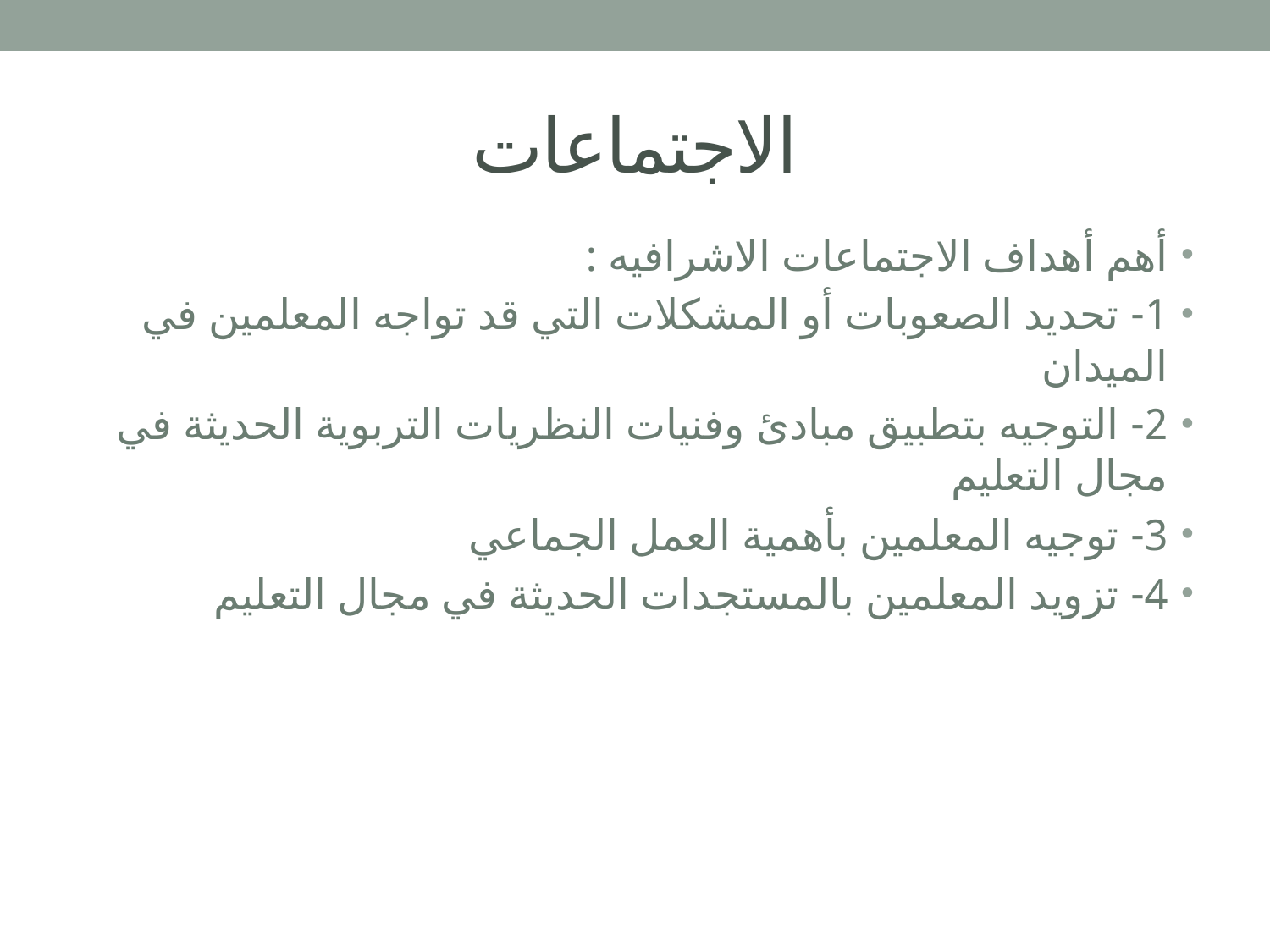

# الاجتماعات
أهم أهداف الاجتماعات الاشرافيه :
1- تحديد الصعوبات أو المشكلات التي قد تواجه المعلمين في الميدان
2- التوجيه بتطبيق مبادئ وفنيات النظريات التربوية الحديثة في مجال التعليم
3- توجيه المعلمين بأهمية العمل الجماعي
4- تزويد المعلمين بالمستجدات الحديثة في مجال التعليم